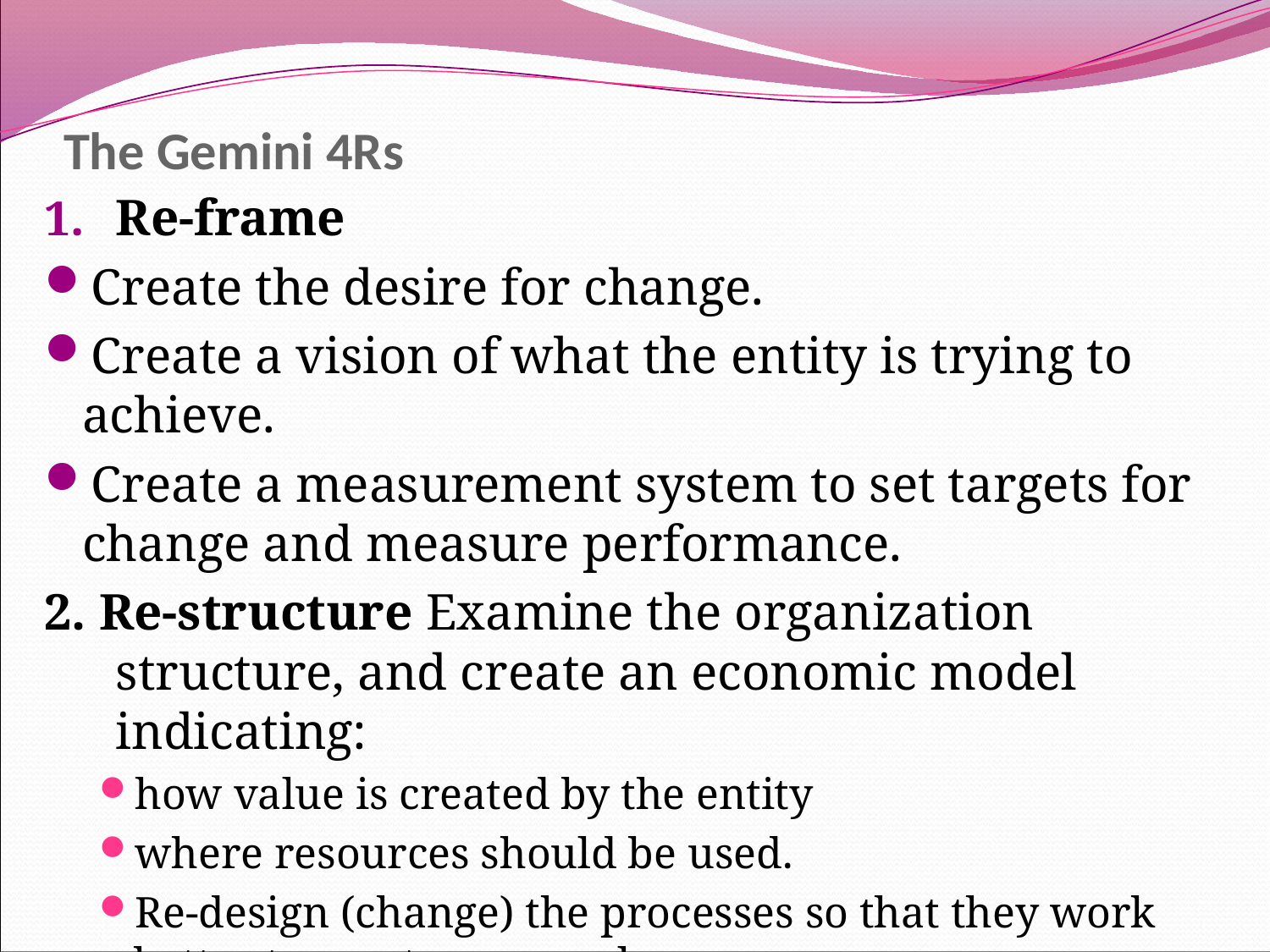

# The Gemini 4Rs
Re-frame
Create the desire for change.
Create a vision of what the entity is trying to achieve.
Create a measurement system to set targets for change and measure performance.
2. Re-structure Examine the organization structure, and create an economic model indicating:
how value is created by the entity
where resources should be used.
Re-design (change) the processes so that they work better to create more value.